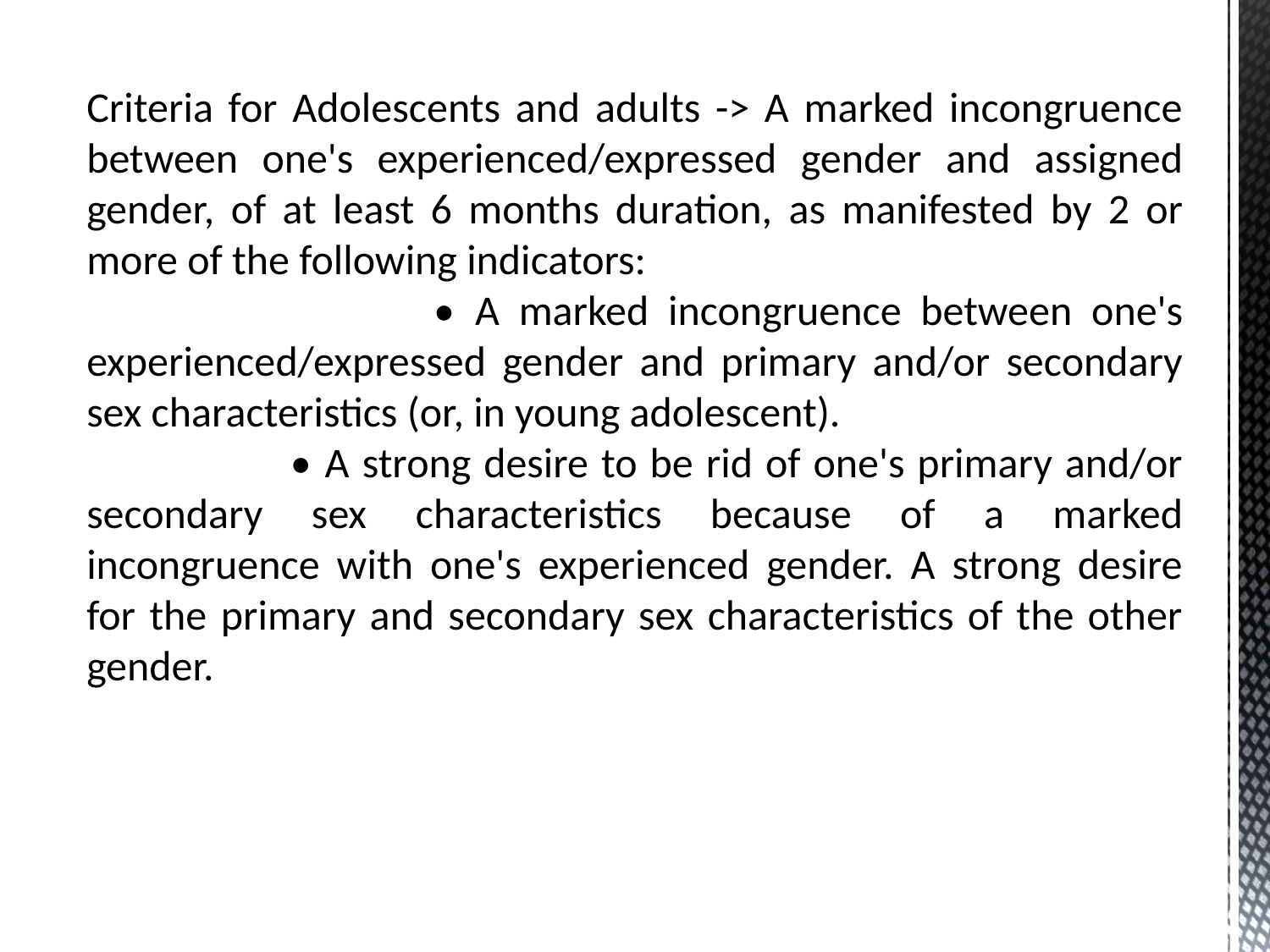

Criteria for Adolescents and adults -> A marked incongruence between one's experienced/expressed gender and assigned gender, of at least 6 months duration, as manifested by 2 or more of the following indicators:
                  • A marked incongruence between one's experienced/expressed gender and primary and/or secondary sex characteristics (or, in young adolescent).
                • A strong desire to be rid of one's primary and/or secondary sex characteristics because of a marked incongruence with one's experienced gender. A strong desire for the primary and secondary sex characteristics of the other gender.